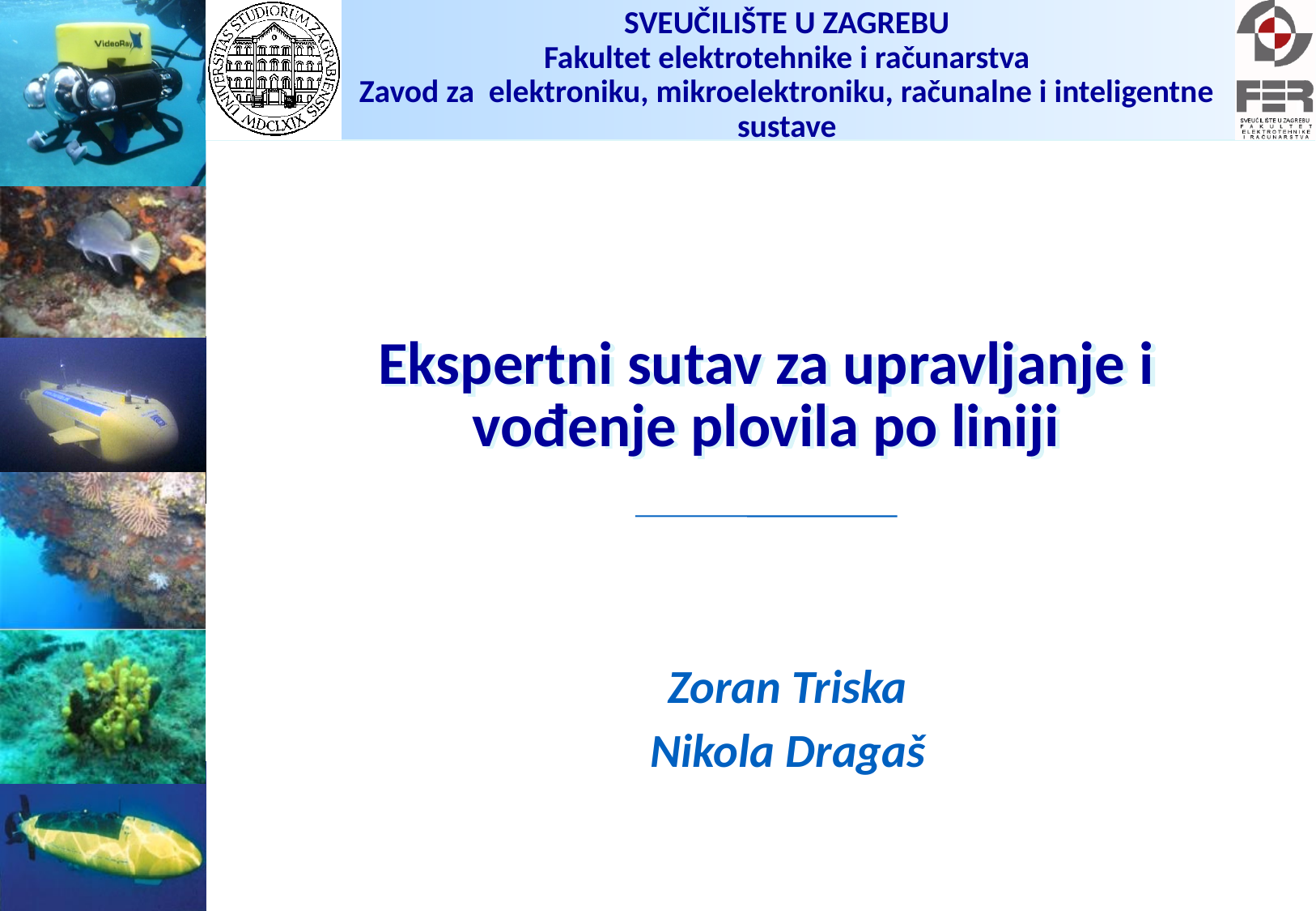

SVEUČILIŠTE U ZAGREBU
Fakultet elektrotehnike i računarstva
Zavod za  elektroniku, mikroelektroniku, računalne i inteligentne sustave
# Ekspertni sutav za upravljanje i vođenje plovila po liniji

Zoran Triska
Nikola Dragaš